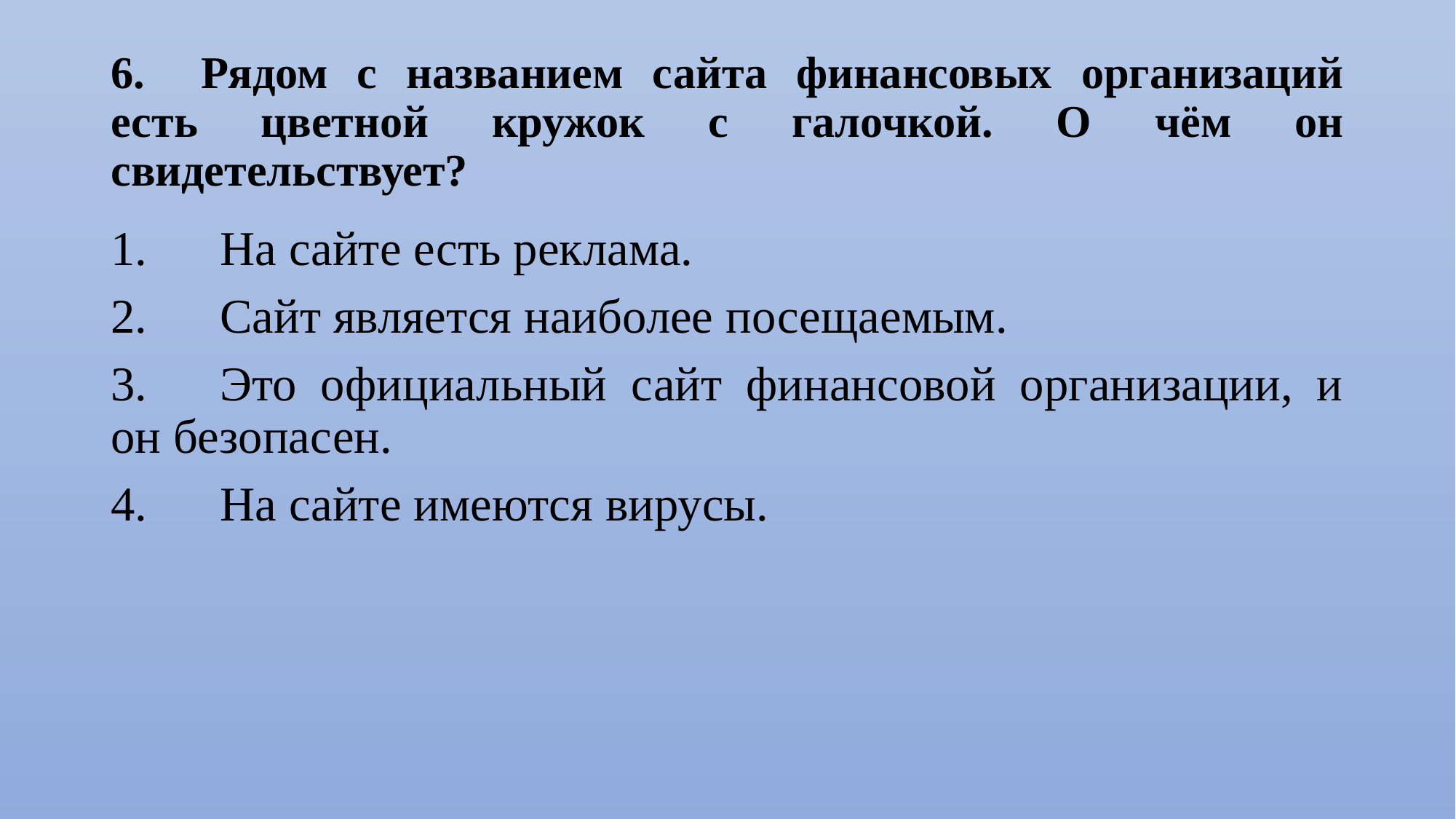

# 6.	Рядом с названием сайта финансовых организаций есть цветной кружок с галочкой. О чём он свидетельствует?
1.	На сайте есть реклама.
2.	Сайт является наиболее посещаемым.
3.	Это официальный сайт финансовой организации, и он безопасен.
4.	На сайте имеются вирусы.